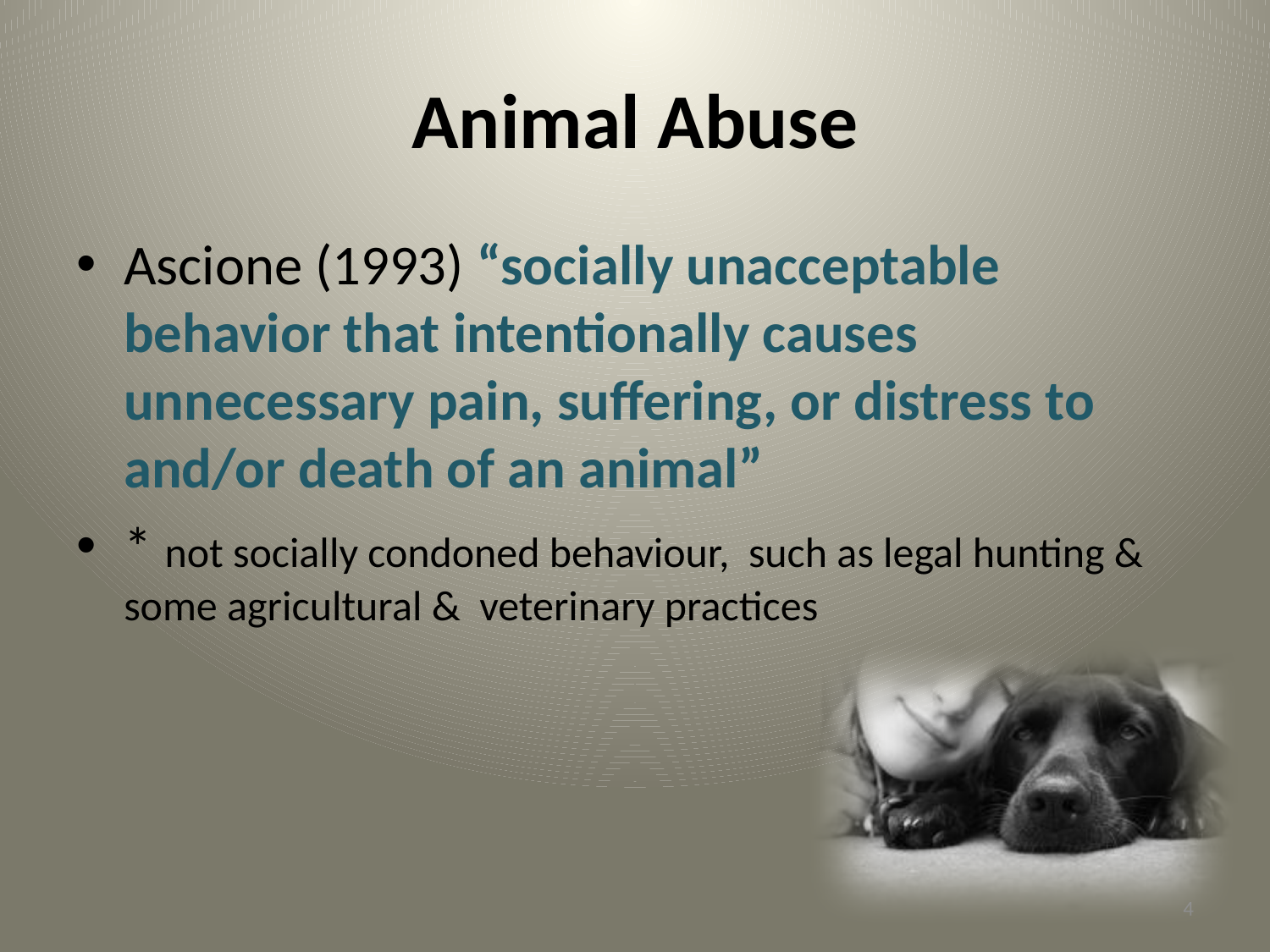

# Animal Abuse
Ascione (1993) “socially unacceptable behavior that intentionally causes unnecessary pain, suffering, or distress to and/or death of an animal”
* not socially condoned behaviour,  such as legal hunting & some agricultural &  veterinary practices
4